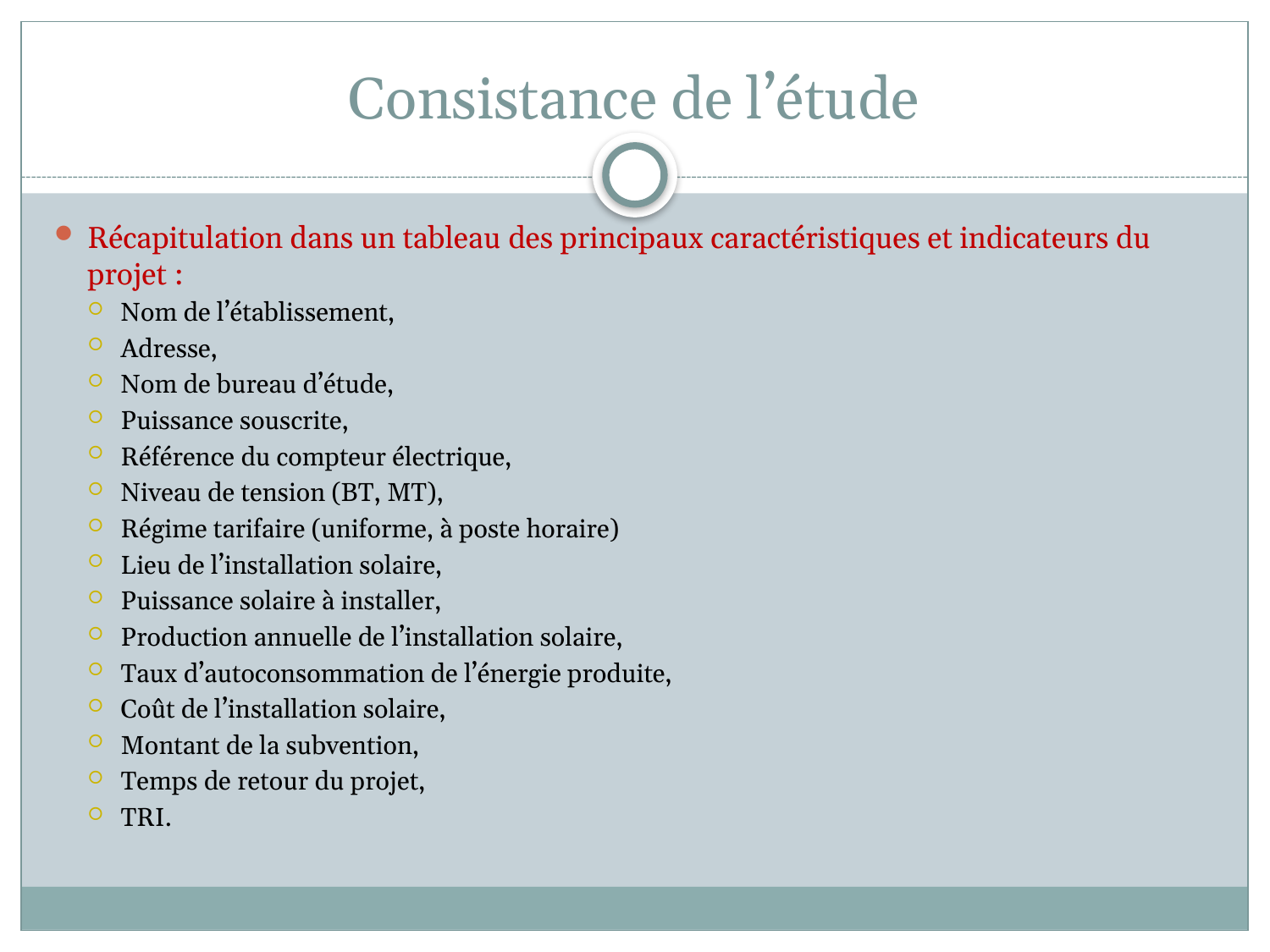

# Consistance de l’étude
Récapitulation dans un tableau des principaux caractéristiques et indicateurs du projet :
Nom de l’établissement,
Adresse,
Nom de bureau d’étude,
Puissance souscrite,
Référence du compteur électrique,
Niveau de tension (BT, MT),
Régime tarifaire (uniforme, à poste horaire)
Lieu de l’installation solaire,
Puissance solaire à installer,
Production annuelle de l’installation solaire,
Taux d’autoconsommation de l’énergie produite,
Coût de l’installation solaire,
Montant de la subvention,
Temps de retour du projet,
TRI.